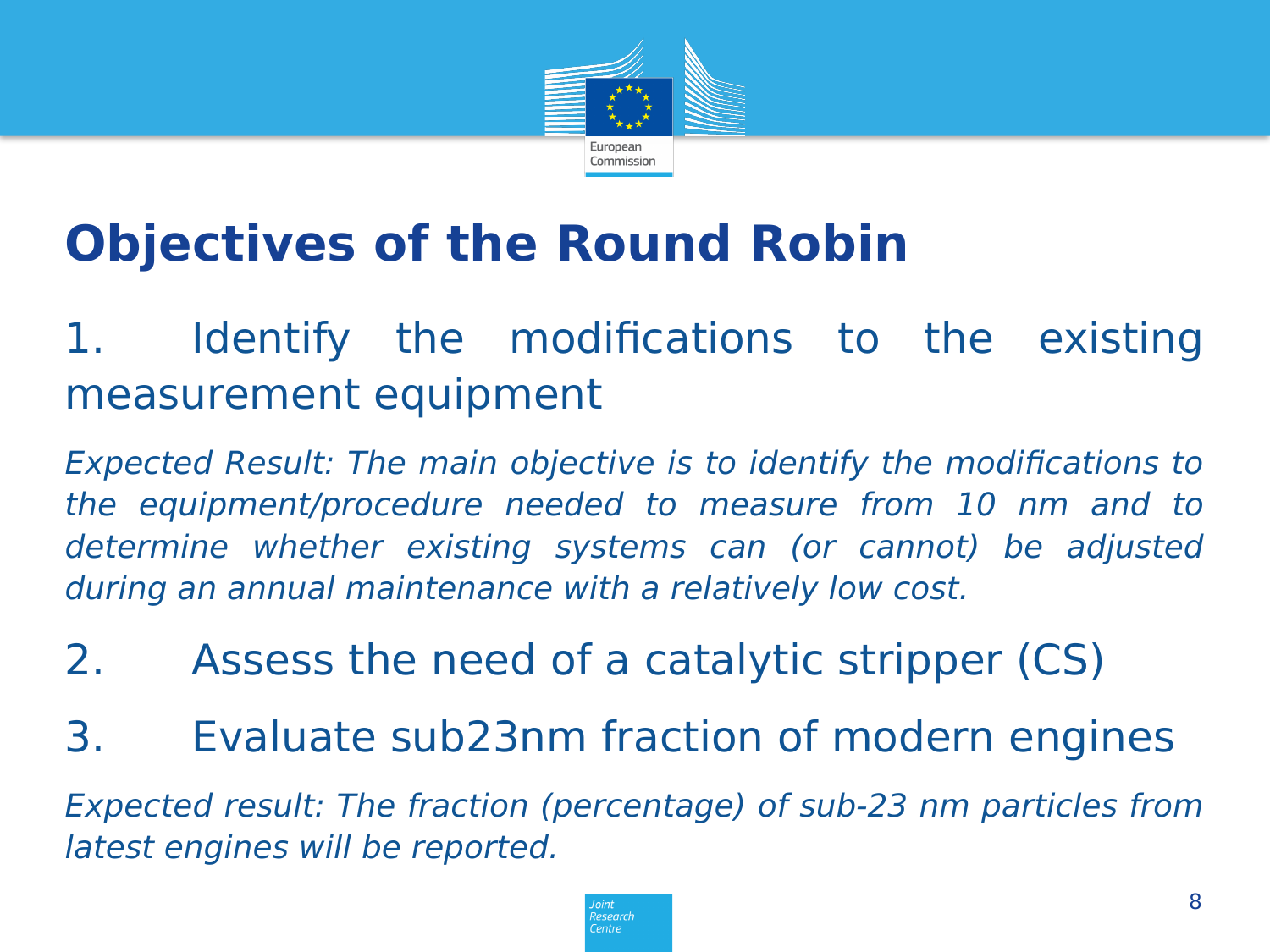

# Objectives of the Round Robin
1.	Identify the modifications to the existing measurement equipment
Expected Result: The main objective is to identify the modifications to the equipment/procedure needed to measure from 10 nm and to determine whether existing systems can (or cannot) be adjusted during an annual maintenance with a relatively low cost.
2.	Assess the need of a catalytic stripper (CS)
3.	Evaluate sub23nm fraction of modern engines
Expected result: The fraction (percentage) of sub-23 nm particles from latest engines will be reported.